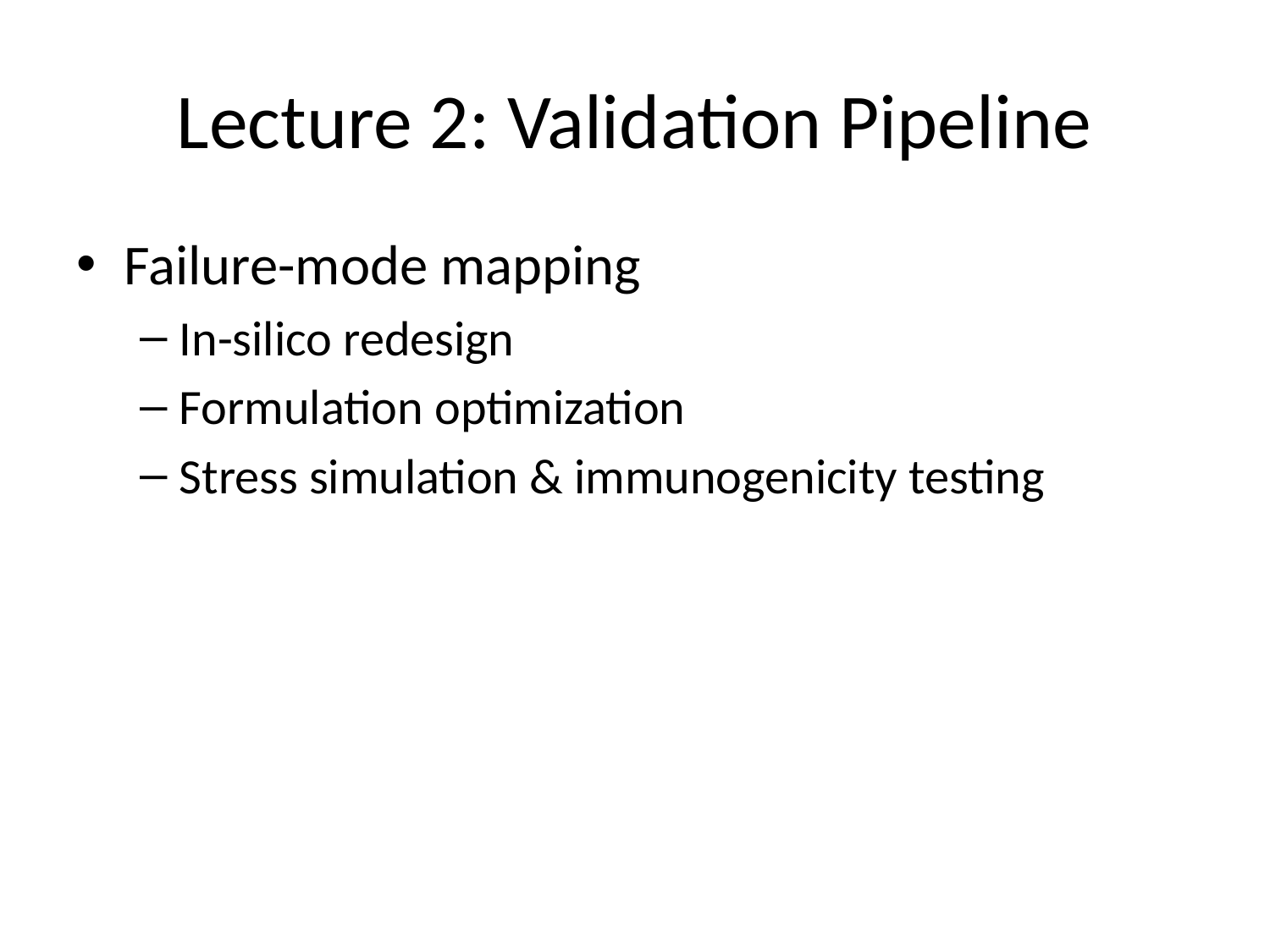

# Lecture 2: Validation Pipeline
Failure-mode mapping
In-silico redesign
Formulation optimization
Stress simulation & immunogenicity testing